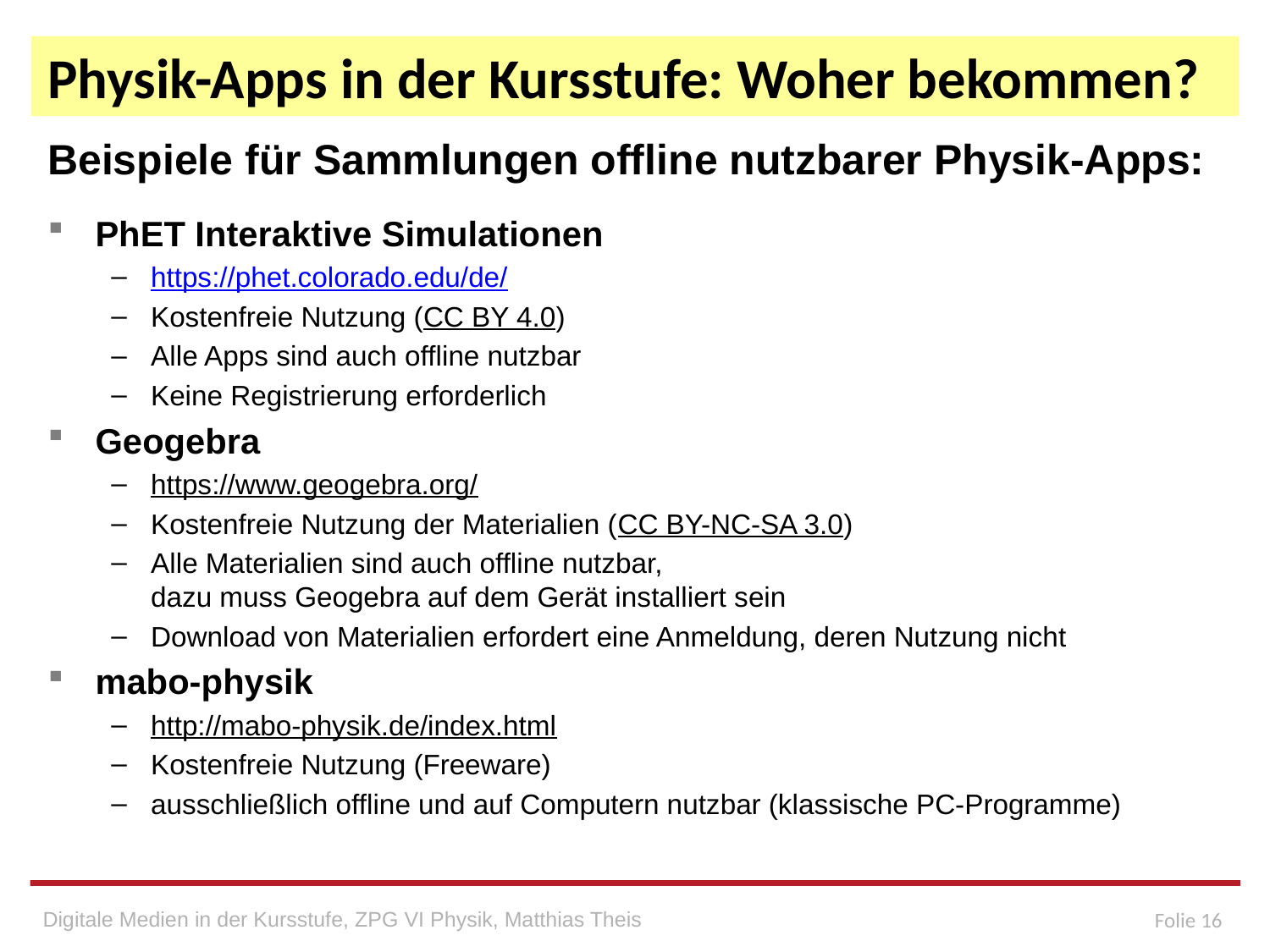

# Physik-Apps in der Kursstufe: Woher bekommen?
Beispiele für Sammlungen offline nutzbarer Physik-Apps:
PhET Interaktive Simulationen
https://phet.colorado.edu/de/
Kostenfreie Nutzung (CC BY 4.0)
Alle Apps sind auch offline nutzbar
Keine Registrierung erforderlich
Geogebra
https://www.geogebra.org/
Kostenfreie Nutzung der Materialien (CC BY-NC-SA 3.0)
Alle Materialien sind auch offline nutzbar,
dazu muss Geogebra auf dem Gerät installiert sein
Download von Materialien erfordert eine Anmeldung, deren Nutzung nicht
mabo-physik
http://mabo-physik.de/index.html
Kostenfreie Nutzung (Freeware)
ausschließlich offline und auf Computern nutzbar (klassische PC-Programme)
Digitale Medien in der Kursstufe, ZPG VI Physik, Matthias Theis
Folie 16